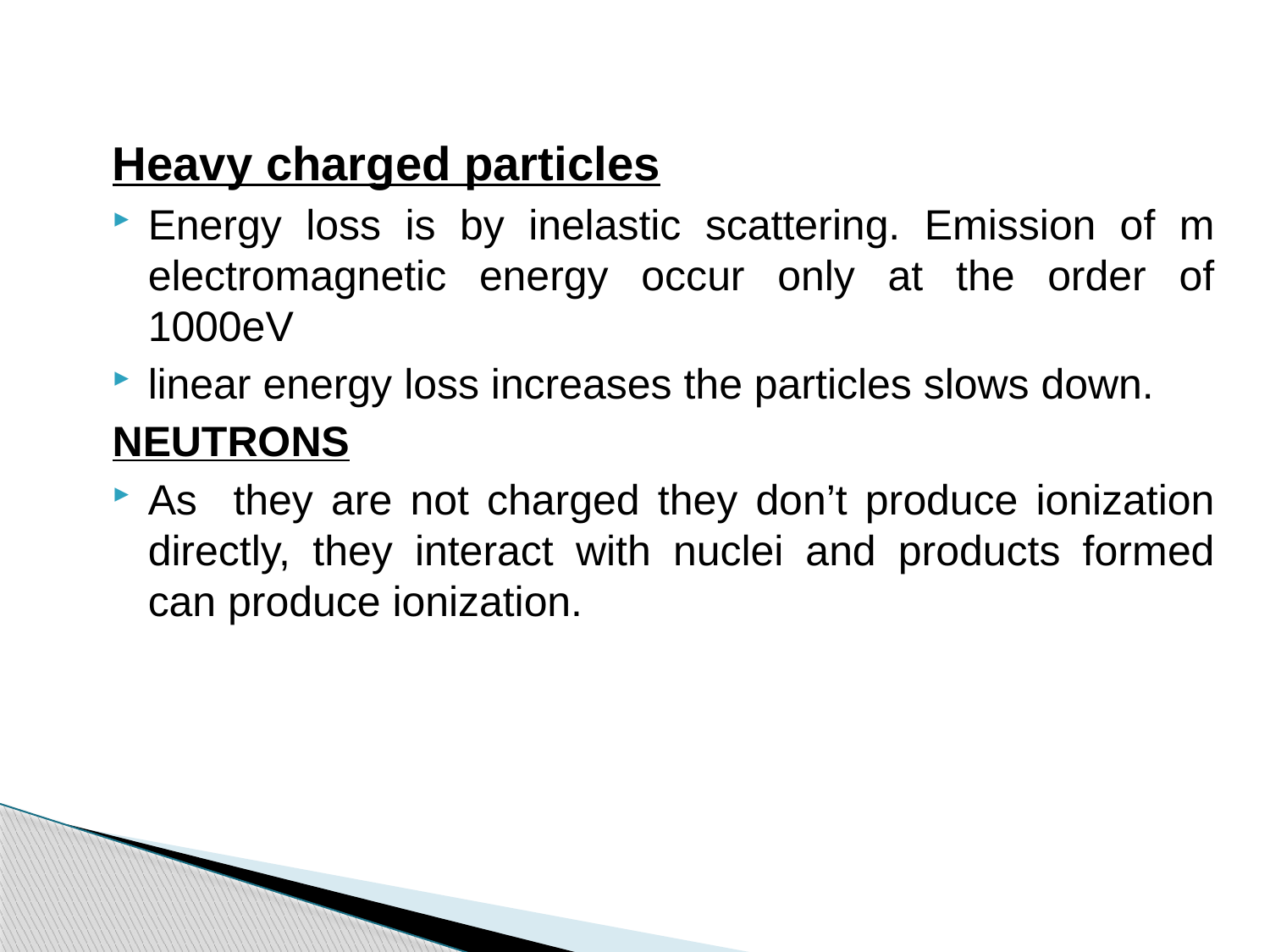

Heavy charged particles
Energy loss is by inelastic scattering. Emission of m electromagnetic energy occur only at the order of 1000eV
linear energy loss increases the particles slows down.
NEUTRONS
As  they are not charged they don’t produce ionization directly, they interact with nuclei and products formed can produce ionization.